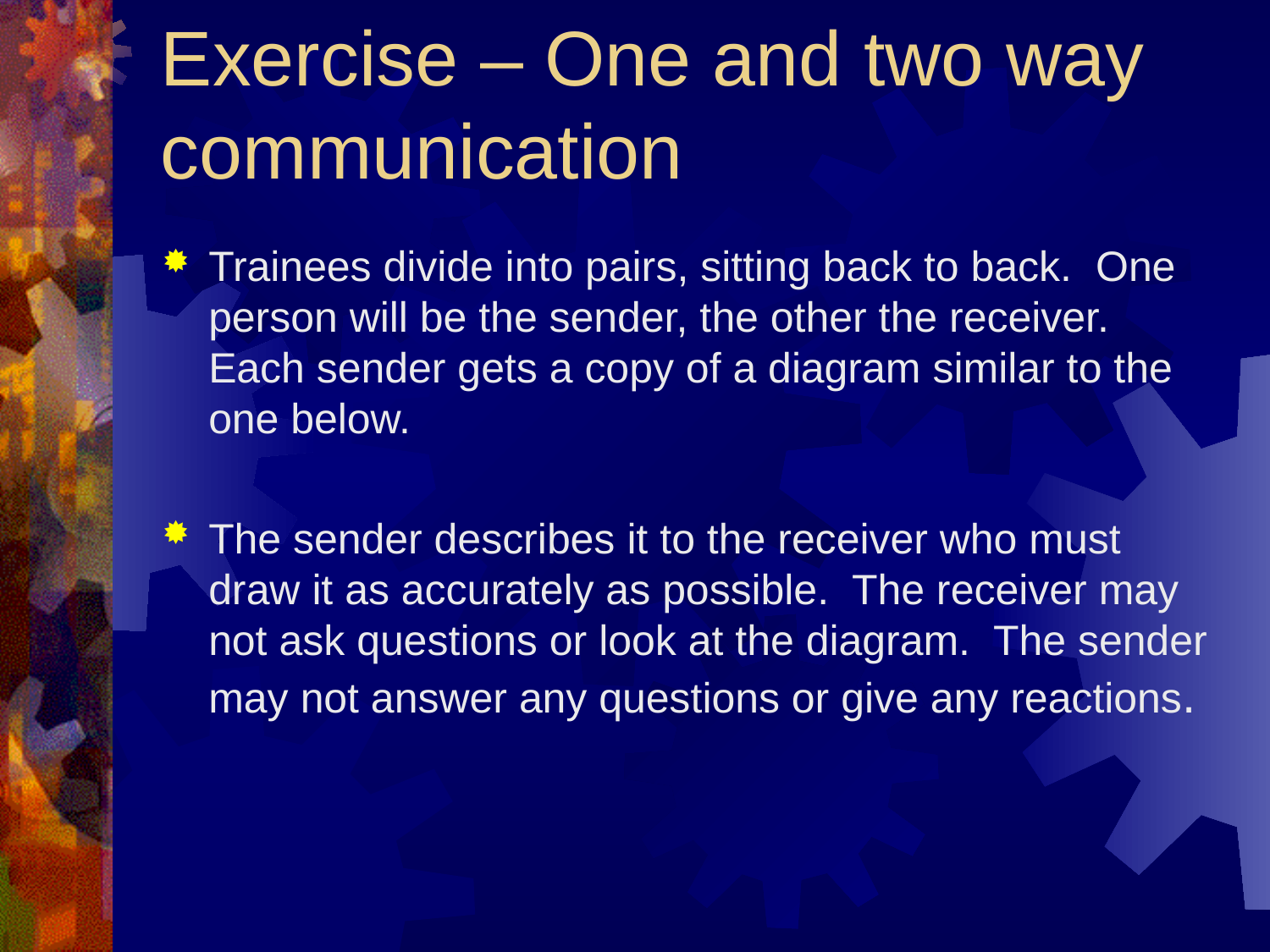

# Exercise – One and two way communication
Trainees divide into pairs, sitting back to back.  One person will be the sender, the other the receiver.  Each sender gets a copy of a diagram similar to the one below.

The sender describes it to the receiver who must draw it as accurately as possible.  The receiver may not ask questions or look at the diagram.  The sender may not answer any questions or give any reactions.